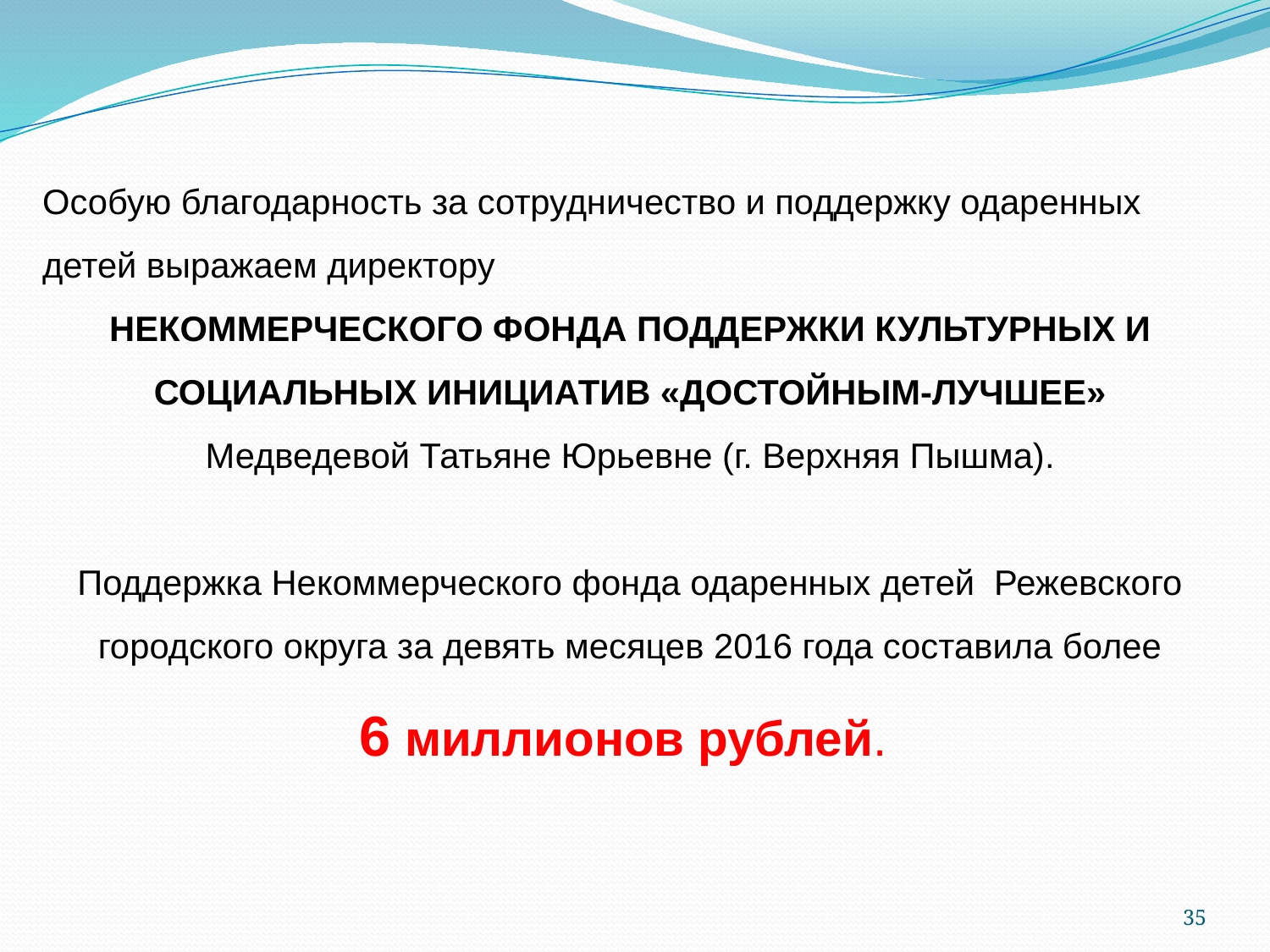

Особую благодарность за сотрудничество и поддержку одаренных детей выражаем директору
НЕКОММЕРЧЕСКОГО ФОНДА ПОДДЕРЖКИ КУЛЬТУРНЫХ И СОЦИАЛЬНЫХ ИНИЦИАТИВ «ДОСТОЙНЫМ-ЛУЧШЕЕ»
Медведевой Татьяне Юрьевне (г. Верхняя Пышма).

Поддержка Некоммерческого фонда одаренных детей  Режевского городского округа за девять месяцев 2016 года составила более
6 миллионов рублей.
35